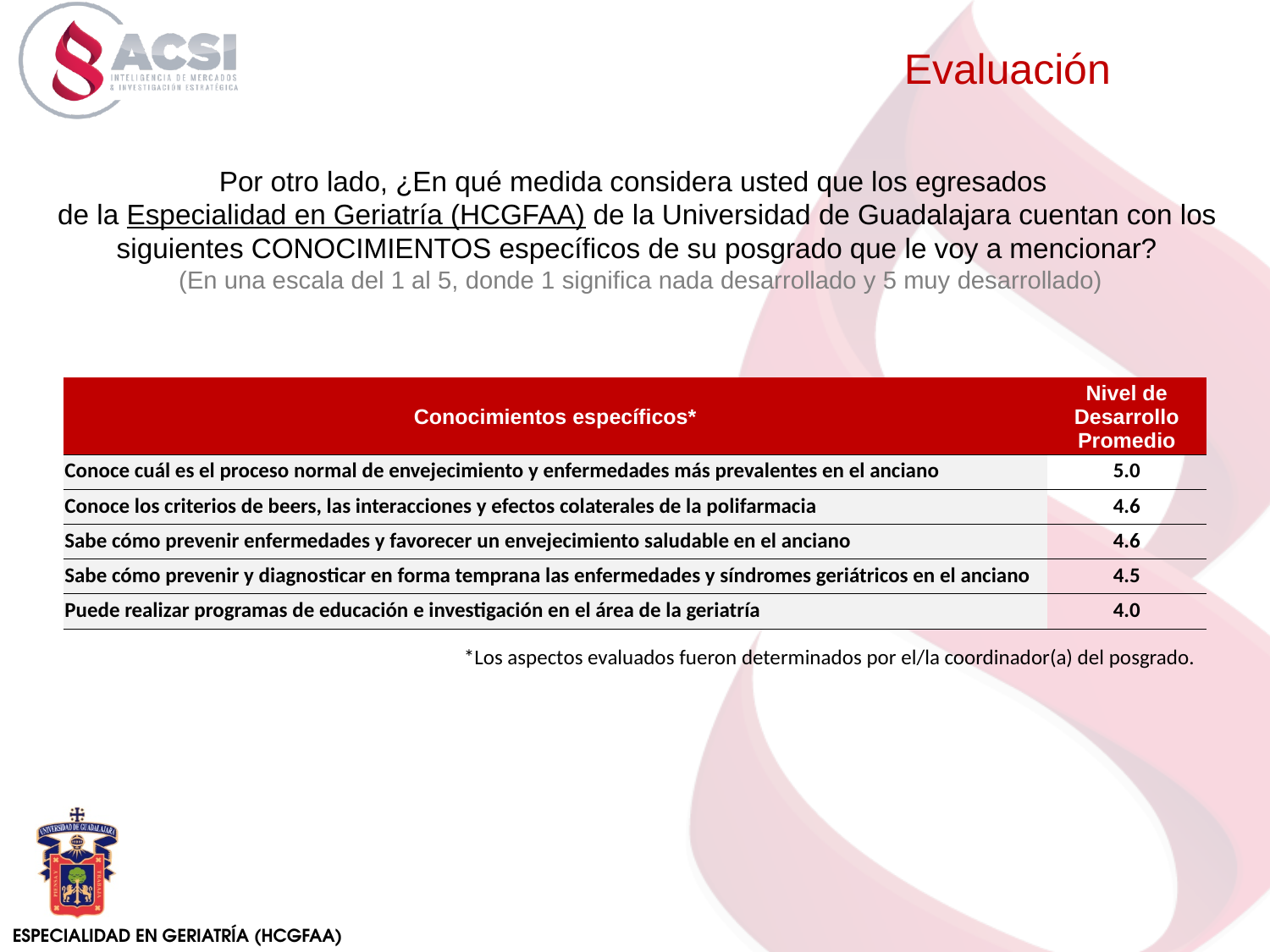

Evaluación
Por otro lado, ¿En qué medida considera usted que los egresados
de la Especialidad en Geriatría (HCGFAA) de la Universidad de Guadalajara cuentan con los siguientes CONOCIMIENTOS específicos de su posgrado que le voy a mencionar?
 (En una escala del 1 al 5, donde 1 significa nada desarrollado y 5 muy desarrollado)
| Conocimientos específicos\* | Nivel de Desarrollo Promedio |
| --- | --- |
| Conoce cuál es el proceso normal de envejecimiento y enfermedades más prevalentes en el anciano | 5.0 |
| Conoce los criterios de beers, las interacciones y efectos colaterales de la polifarmacia | 4.6 |
| Sabe cómo prevenir enfermedades y favorecer un envejecimiento saludable en el anciano | 4.6 |
| Sabe cómo prevenir y diagnosticar en forma temprana las enfermedades y síndromes geriátricos en el anciano | 4.5 |
| Puede realizar programas de educación e investigación en el área de la geriatría | 4.0 |
*Los aspectos evaluados fueron determinados por el/la coordinador(a) del posgrado.